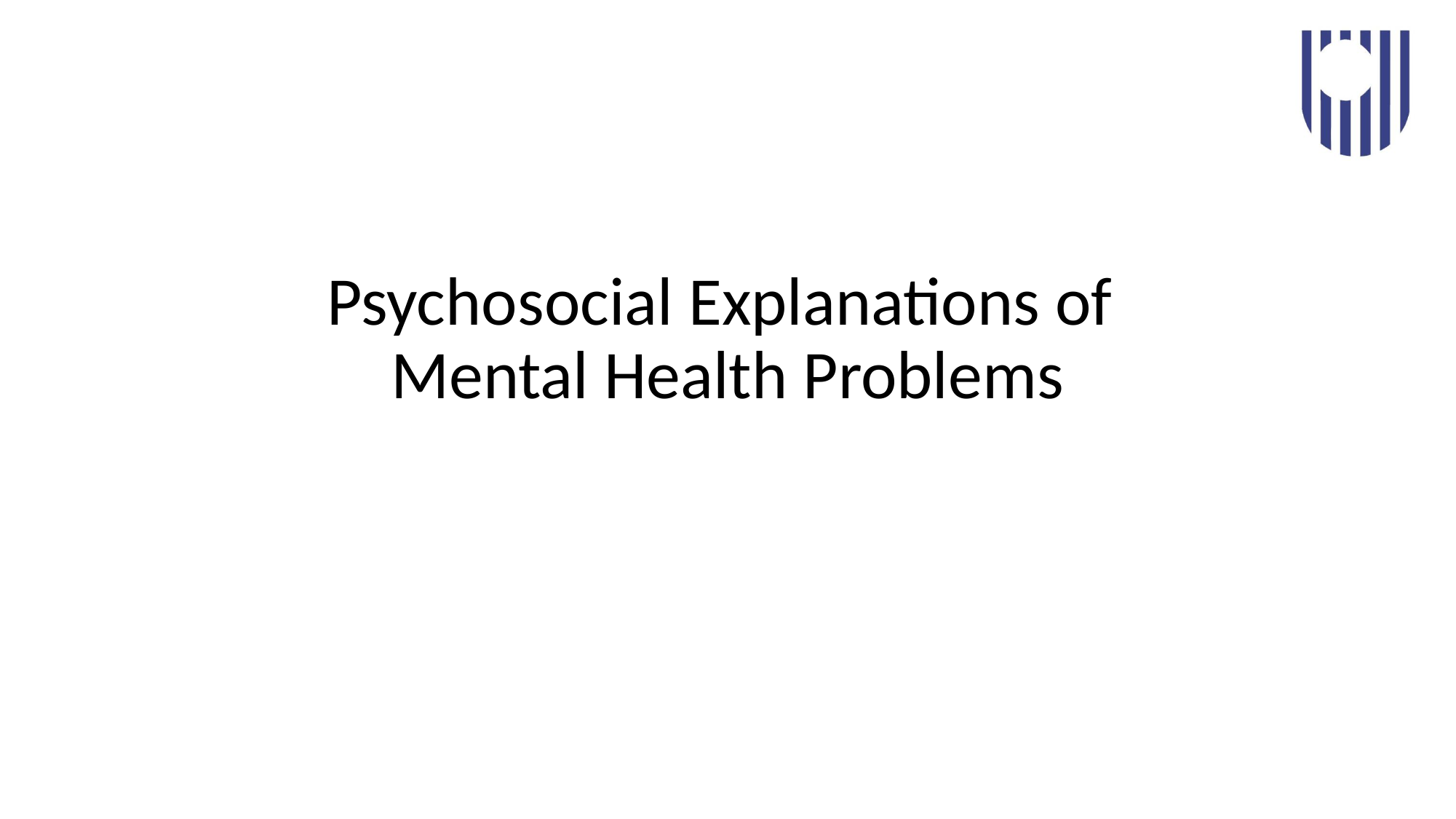

# Psychosocial Explanations of Mental Health Problems